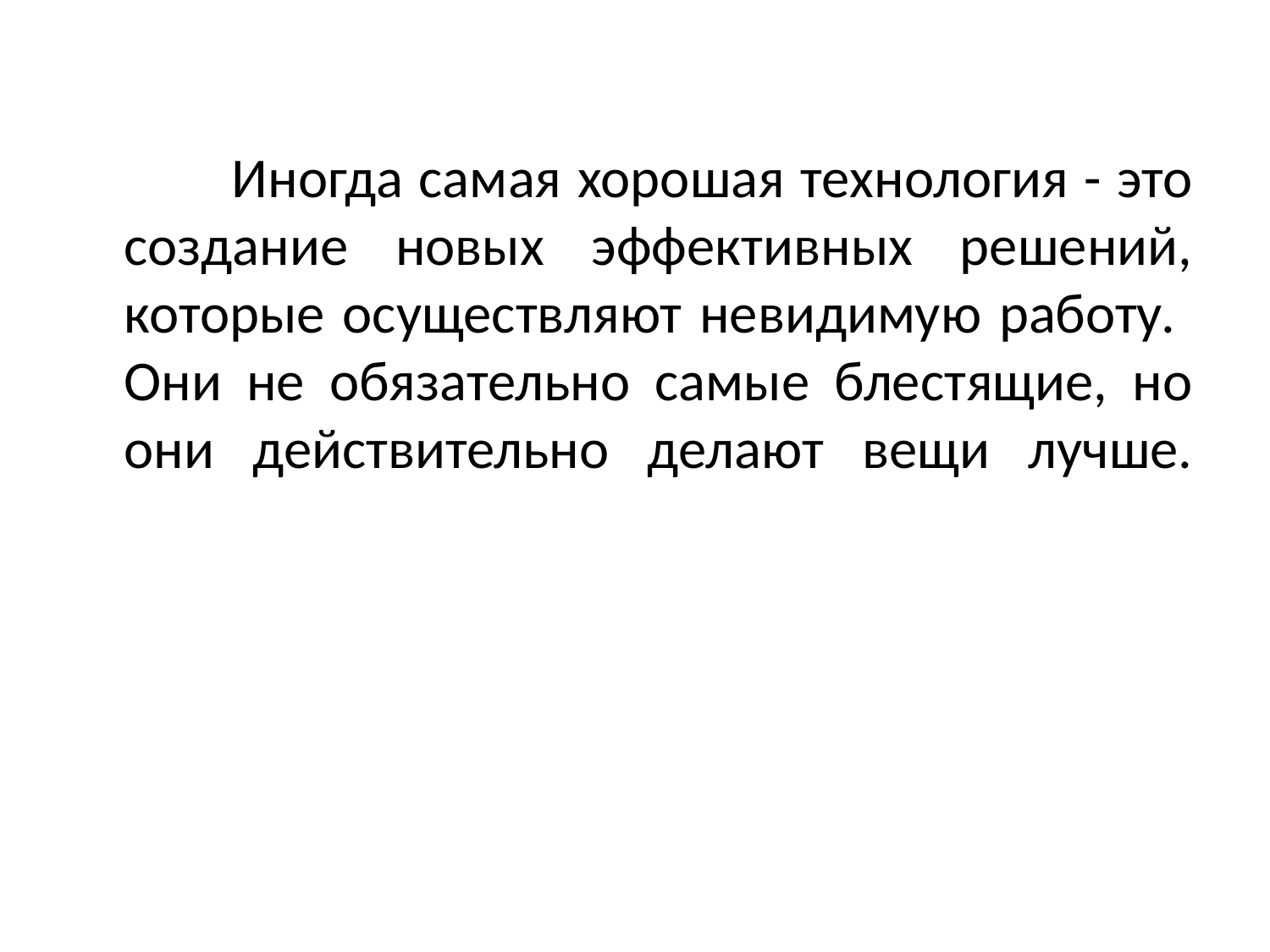

Иногда самая хорошая технология - это создание новых эффективных решений, которые осуществляют невидимую работу.  Они не обязательно самые блестящие, но они действительно делают вещи лучше.